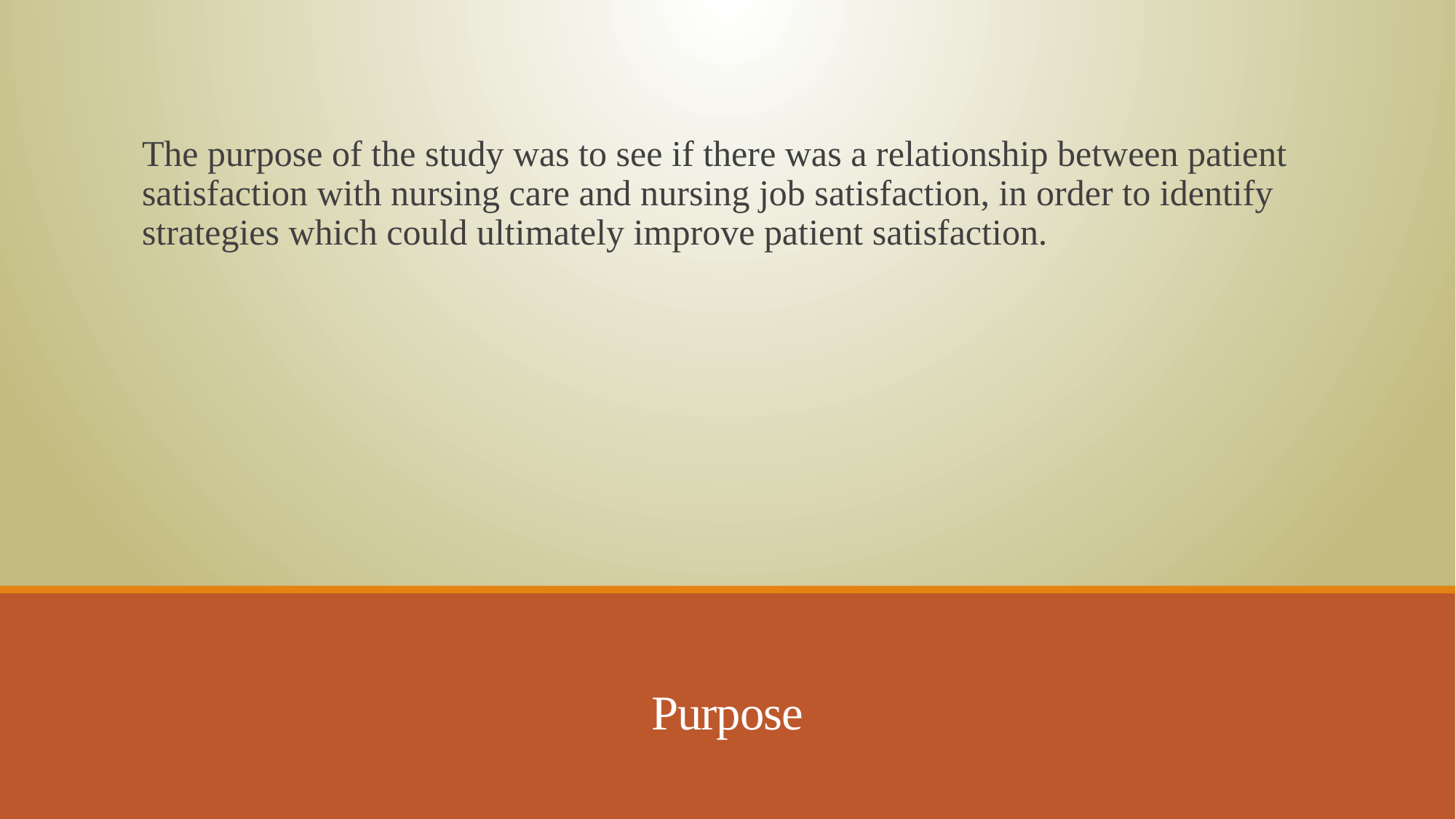

The purpose of the study was to see if there was a relationship between patient satisfaction with nursing care and nursing job satisfaction, in order to identify strategies which could ultimately improve patient satisfaction.

# Purpose